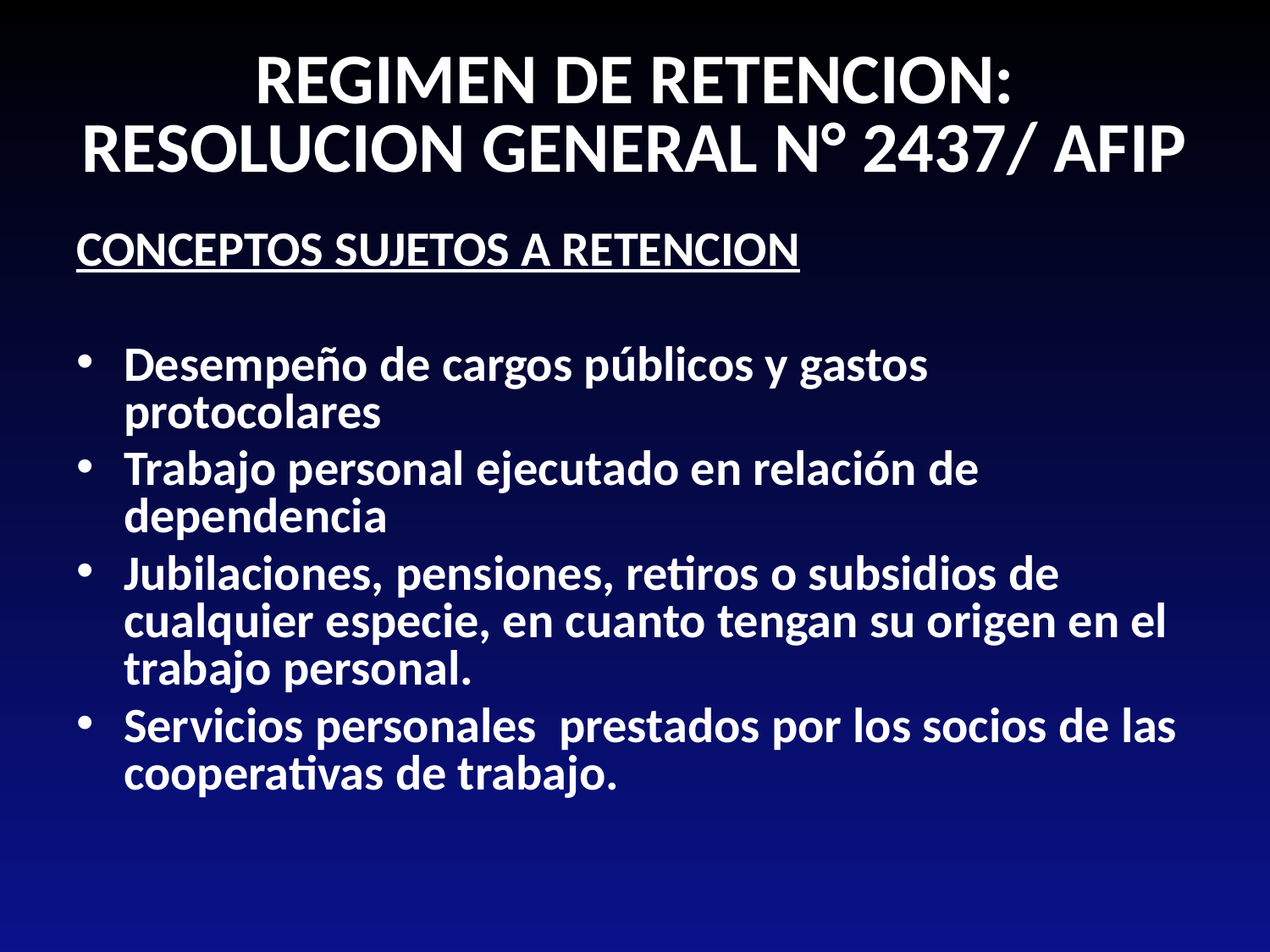

# REGIMEN DE RETENCION: RESOLUCION GENERAL N° 2437/ AFIP
CONCEPTOS SUJETOS A RETENCION

Desempeño de cargos públicos y gastos protocolares
Trabajo personal ejecutado en relación de dependencia
Jubilaciones, pensiones, retiros o subsidios de cualquier especie, en cuanto tengan su origen en el trabajo personal.
Servicios personales  prestados por los socios de las cooperativas de trabajo.